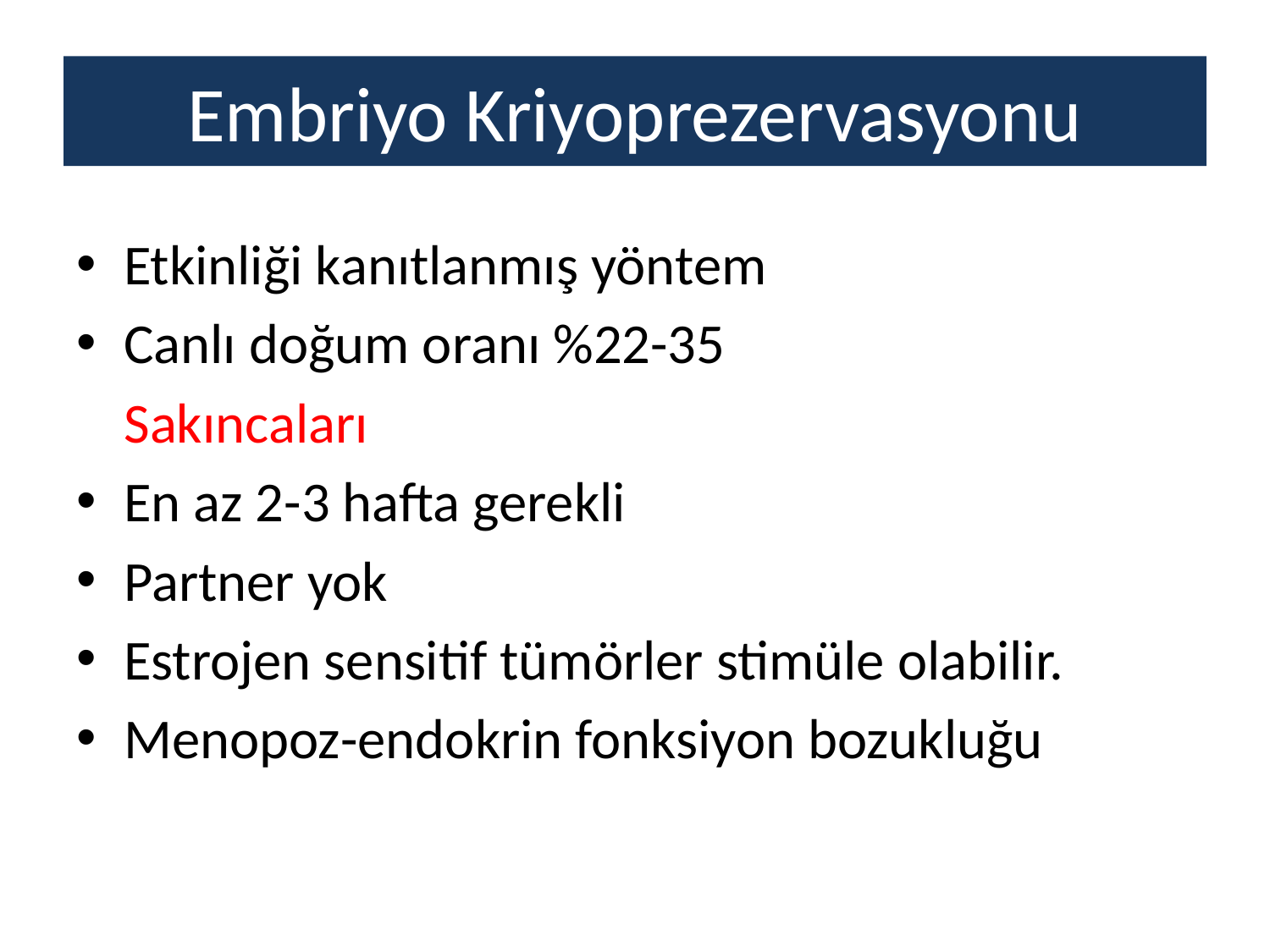

# Embriyo Kriyoprezervasyonu
Etkinliği kanıtlanmış yöntem
Canlı doğum oranı %22-35
	Sakıncaları
En az 2-3 hafta gerekli
Partner yok
Estrojen sensitif tümörler stimüle olabilir.
Menopoz-endokrin fonksiyon bozukluğu